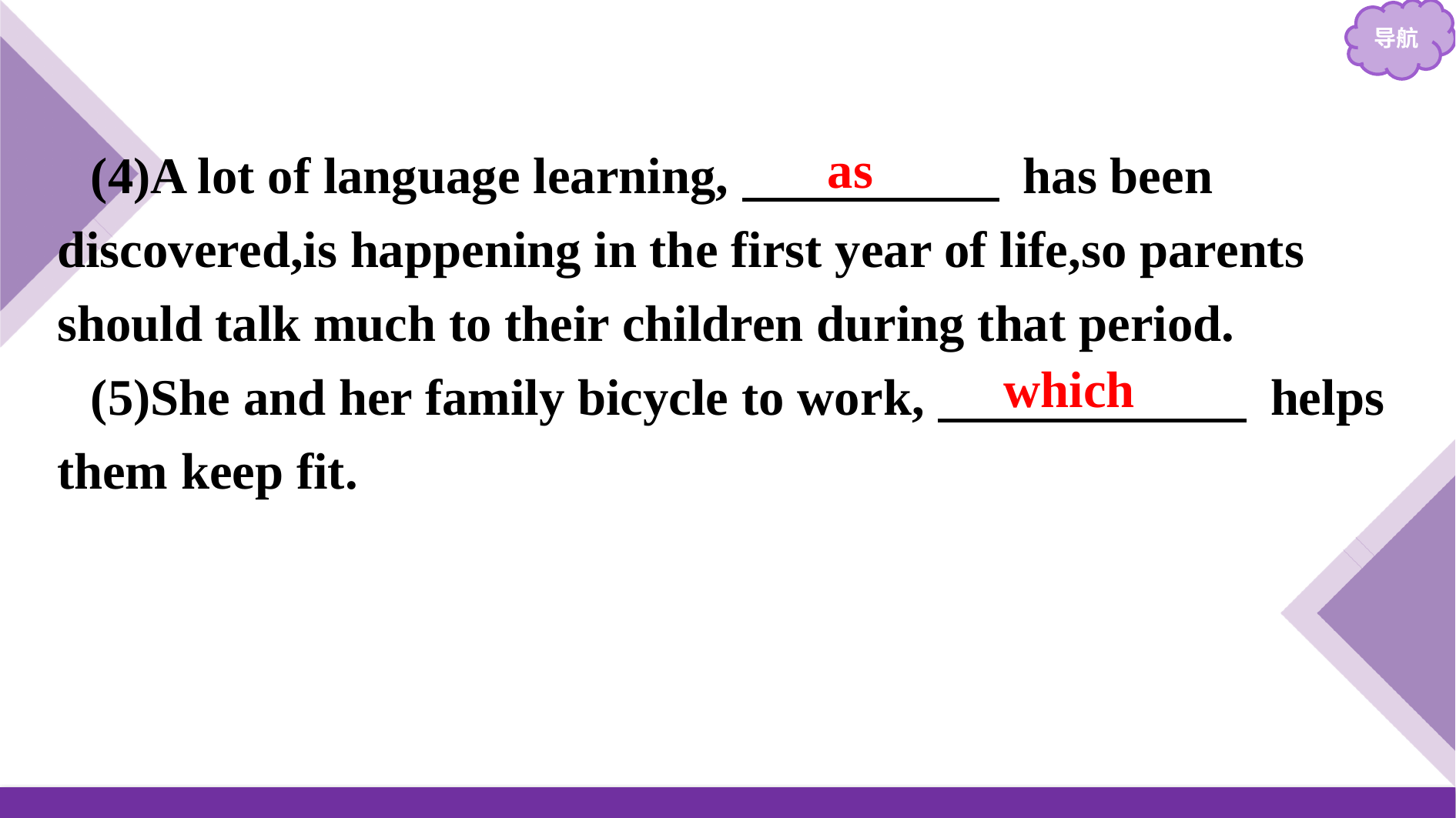

(4)A lot of language learning,　　　　　 has been discovered,is happening in the first year of life,so parents should talk much to their children during that period.
(5)She and her family bicycle to work,　　　　　　 helps them keep fit.
as
which